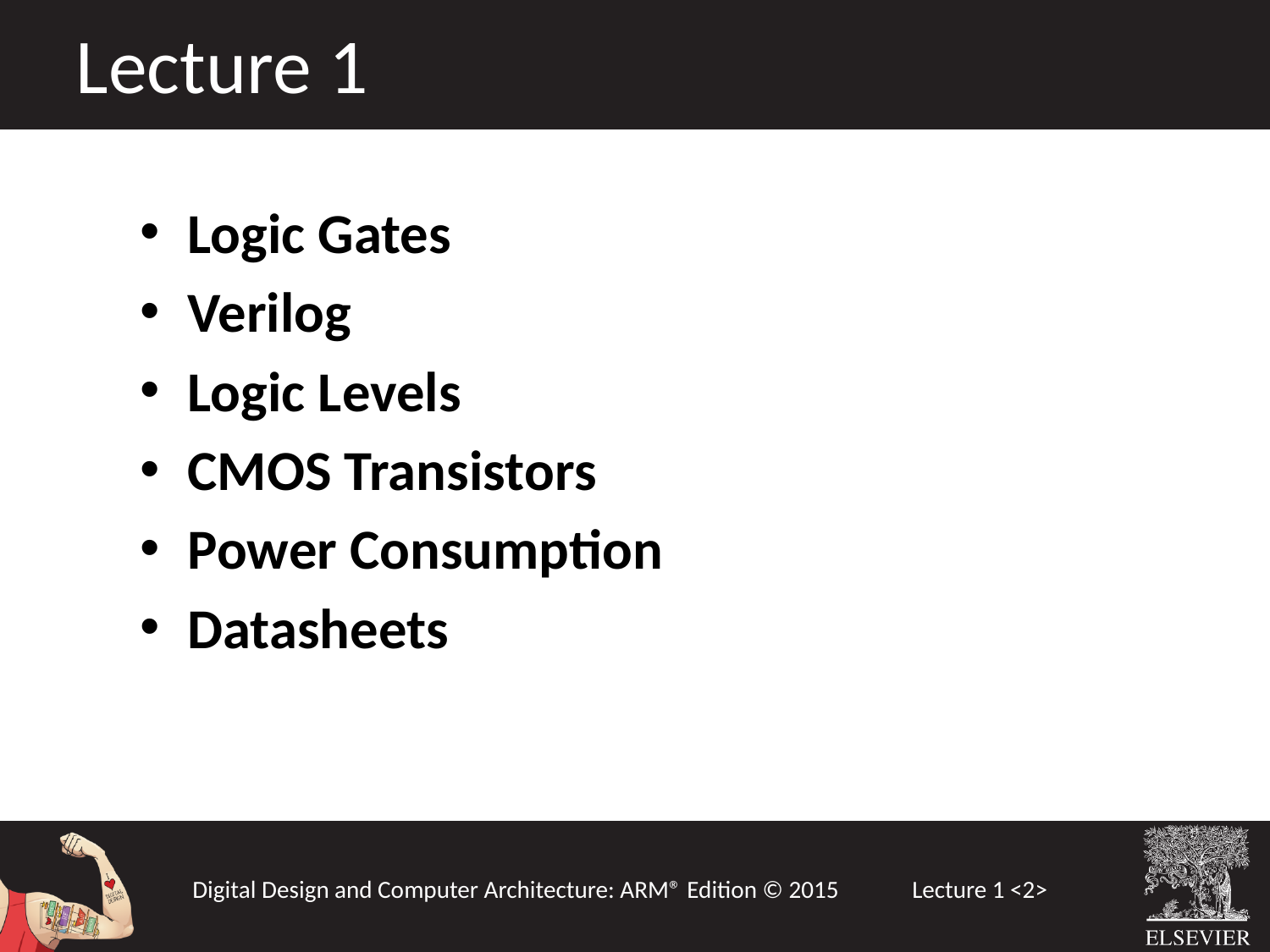

Lecture 1
Logic Gates
Verilog
Logic Levels
CMOS Transistors
Power Consumption
Datasheets